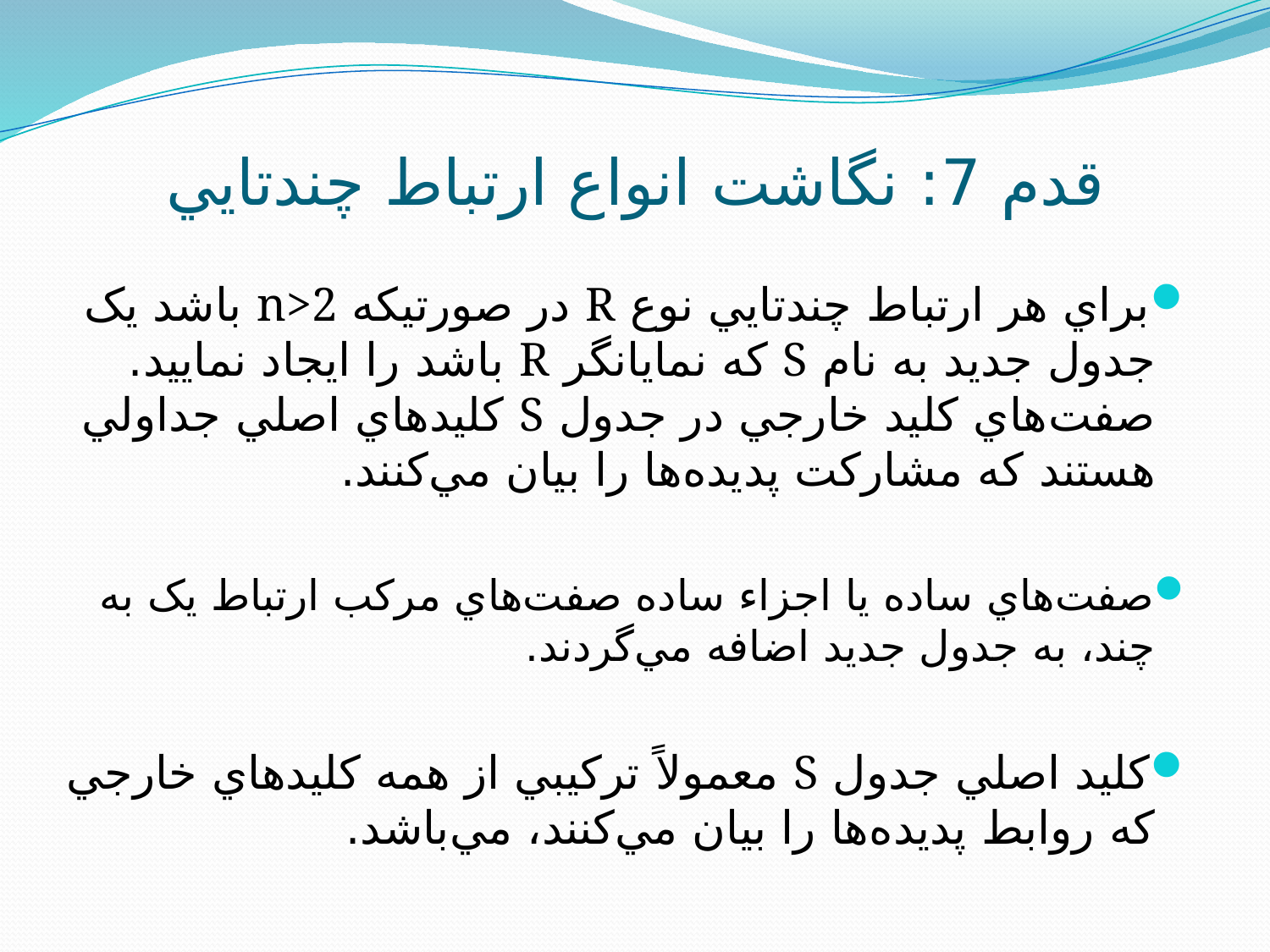

# قدم 7: نگاشت انواع ارتباط چندتايي
براي هر ارتباط چندتايي نوع R در صورتيکه n>2 باشد يک جدول جديد به نام S که نمايانگر R باشد را ايجاد نماييد. صفت‌هاي کليد خارجي در جدول S کليدهاي اصلي جداولي هستند که مشارکت پديده‌ها را بيان مي‌کنند.

صفت‌هاي ساده يا اجزاء ساده صفت‌هاي مرکب ارتباط يک به چند، به جدول جديد اضافه مي‌گردند.

کليد اصلي جدول S معمولاً ترکيبي از همه کليدهاي خارجي که روابط پديده‌ها را بيان مي‌کنند، مي‌باشد.